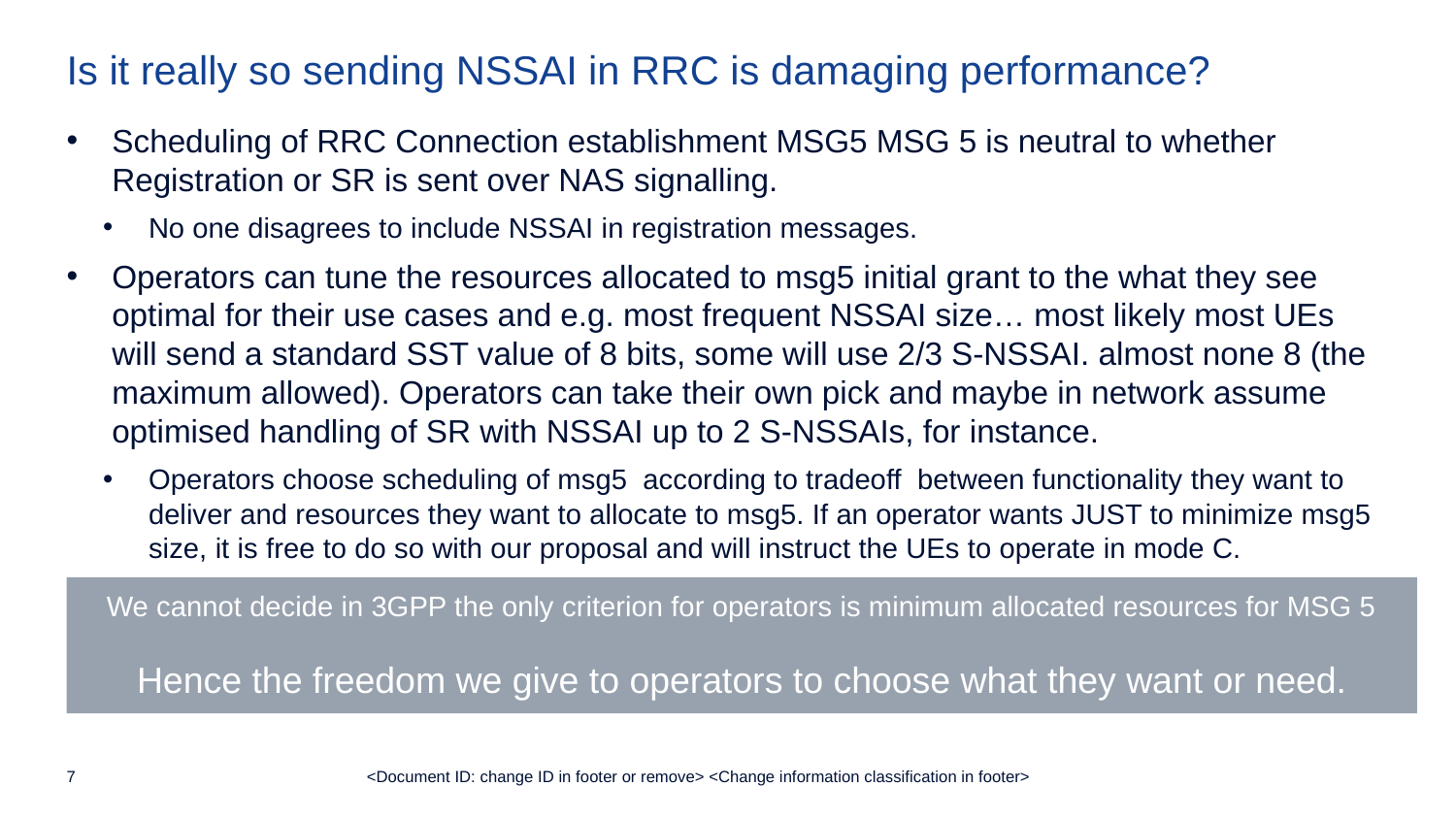

Is it really so sending NSSAI in RRC is damaging performance?
Scheduling of RRC Connection establishment MSG5 MSG 5 is neutral to whether Registration or SR is sent over NAS signalling.
No one disagrees to include NSSAI in registration messages.
Operators can tune the resources allocated to msg5 initial grant to the what they see optimal for their use cases and e.g. most frequent NSSAI size… most likely most UEs will send a standard SST value of 8 bits, some will use 2/3 S-NSSAI. almost none 8 (the maximum allowed). Operators can take their own pick and maybe in network assume optimised handling of SR with NSSAI up to 2 S-NSSAIs, for instance.
Operators choose scheduling of msg5  according to tradeoff  between functionality they want to deliver and resources they want to allocate to msg5. If an operator wants JUST to minimize msg5 size, it is free to do so with our proposal and will instruct the UEs to operate in mode C.

We cannot decide in 3GPP the only criterion for operators is minimum allocated resources for MSG 5

Hence the freedom we give to operators to choose what they want or need.

<Document ID: change ID in footer or remove> <Change information classification in footer>